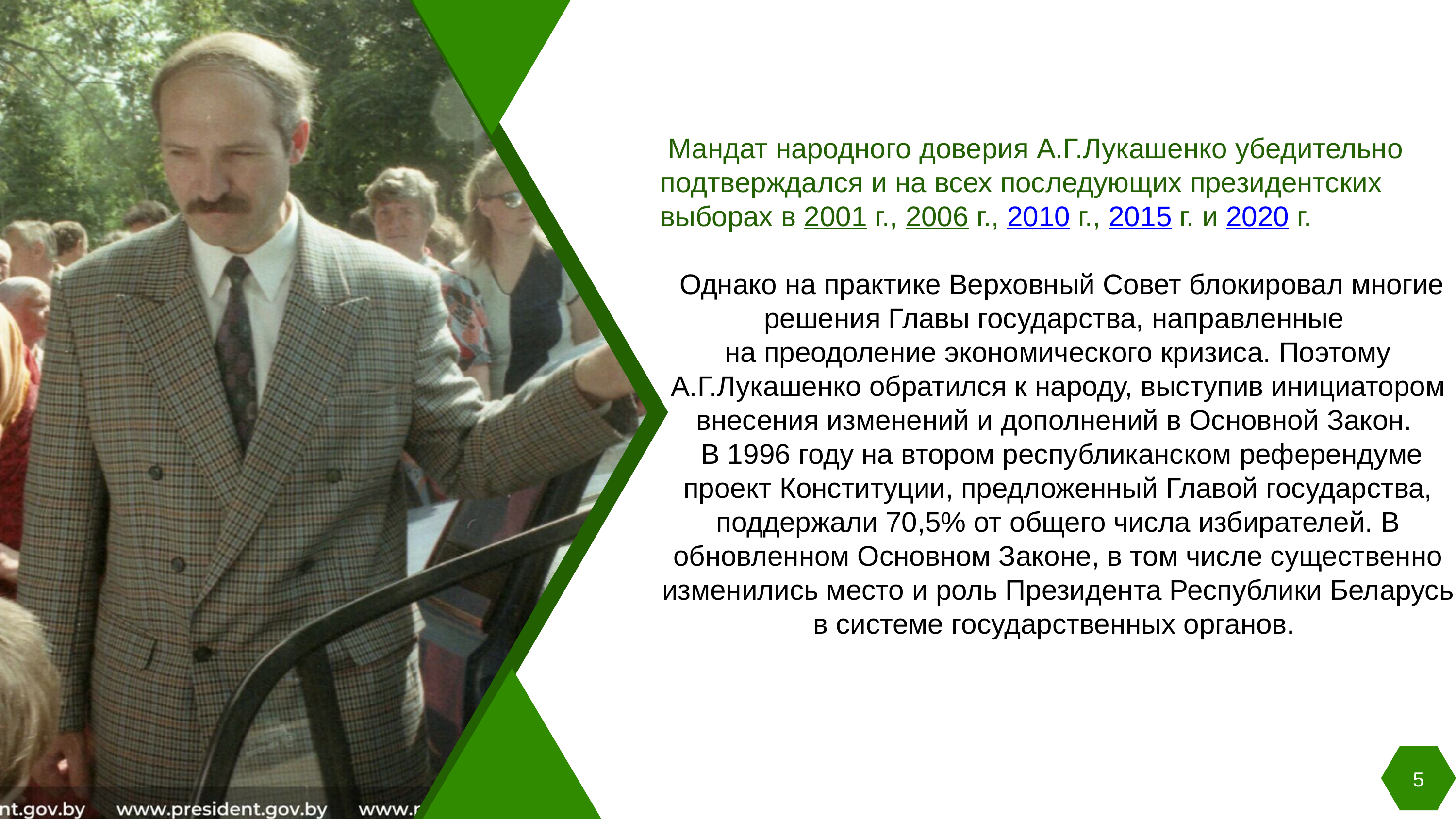

Мандат народного доверия А.Г.Лукашенко убедительно подтверждался и на всех последующих президентских выборах в 2001 г., 2006 г., 2010 г., 2015 г. и 2020 г.

 Однако на практике Верховный Совет блокировал многие решения Главы государства, направленные
на преодоление экономического кризиса. Поэтому А.Г.Лукашенко обратился к народу, выступив инициатором внесения изменений и дополнений в Основной Закон.
 В 1996 году на втором республиканском референдуме проект Конституции, предложенный Главой государства, поддержали 70,5% от общего числа избирателей. В обновленном Основном Законе, в том числе существенно изменились место и роль Президента Республики Беларусь в системе государственных органов.

5